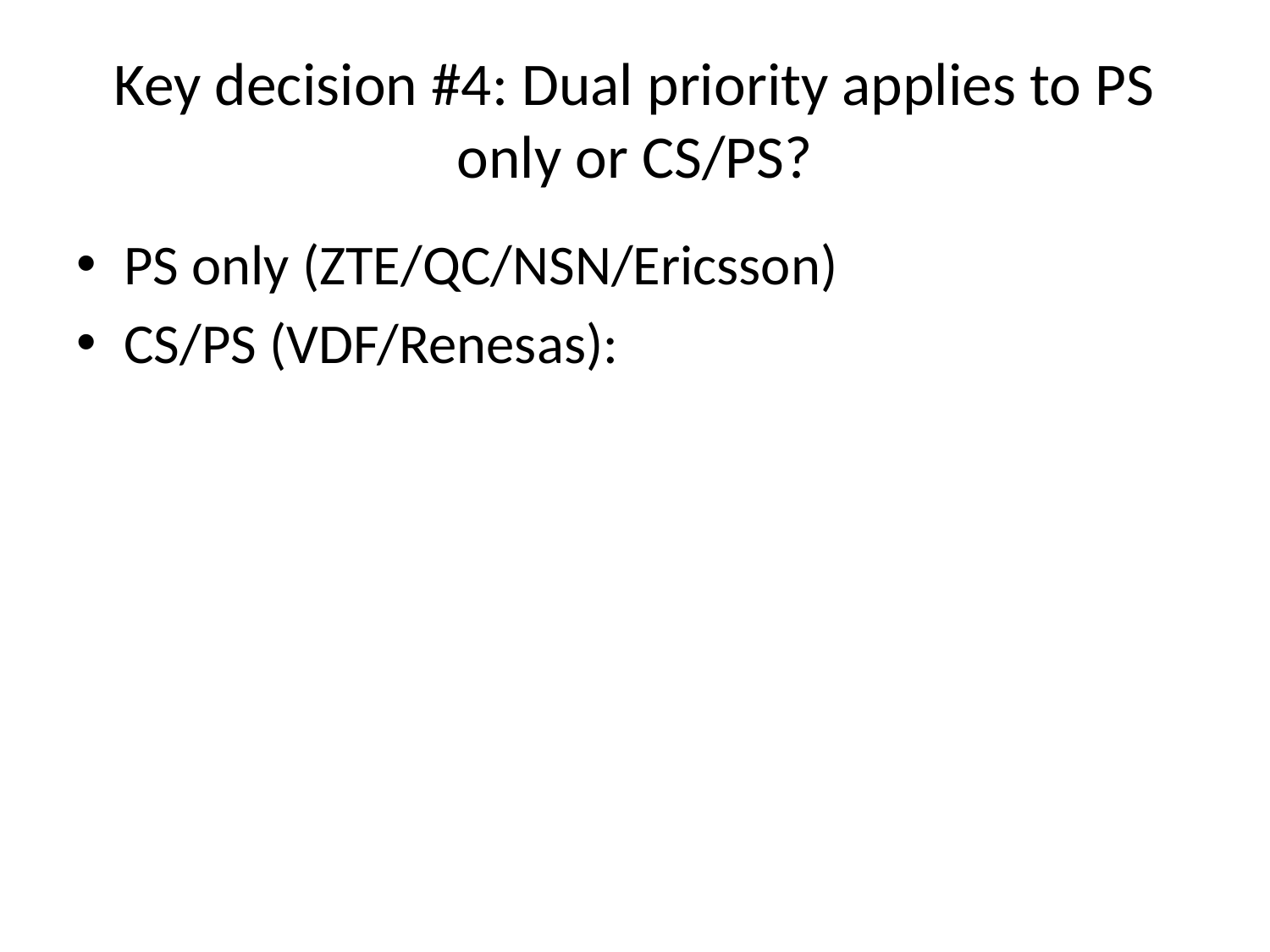

# Key decision #4: Dual priority applies to PS only or CS/PS?
PS only (ZTE/QC/NSN/Ericsson)
CS/PS (VDF/Renesas):